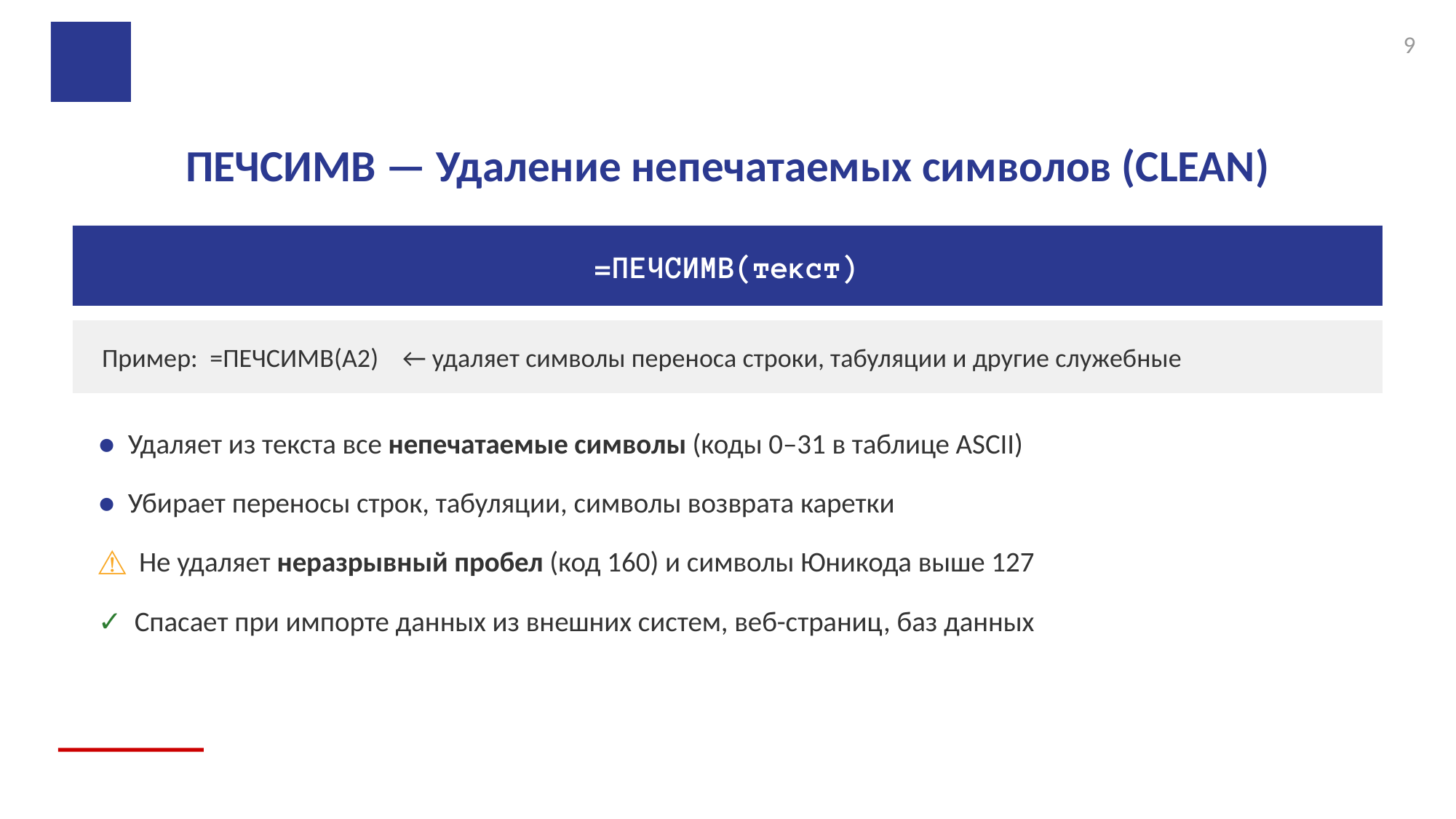

9

ПЕЧСИМВ — Удаление непечатаемых символов (CLEAN)

=ПЕЧСИМВ(текст)

Пример:  =ПЕЧСИМВ(A2)    ← удаляет символы переноса строки, табуляции и другие служебные
●  Удаляет из текста все непечатаемые символы (коды 0–31 в таблице ASCII)
●  Убирает переносы строк, табуляции, символы возврата каретки
⚠  Не удаляет неразрывный пробел (код 160) и символы Юникода выше 127
✓  Спасает при импорте данных из внешних систем, веб-страниц, баз данных